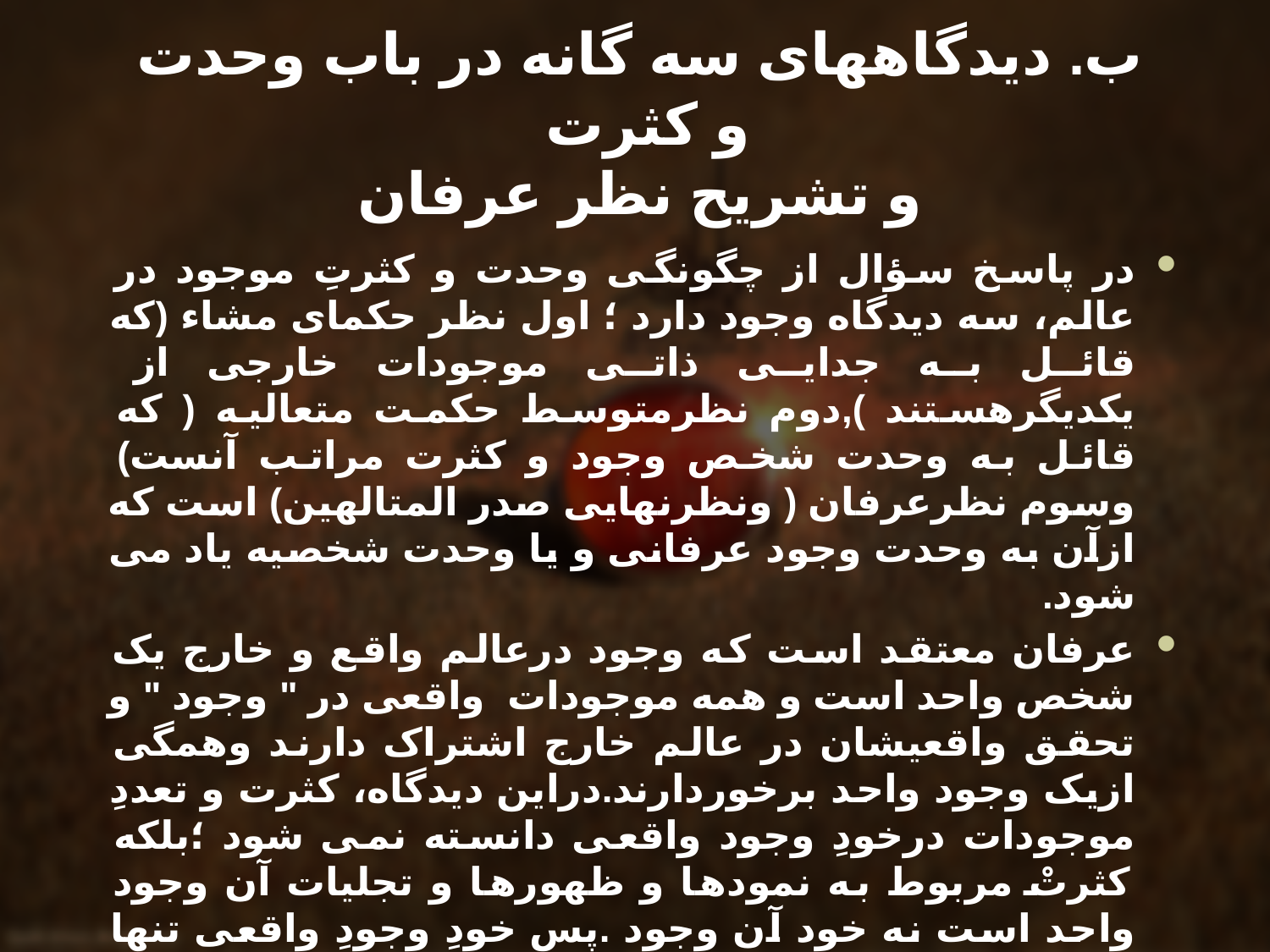

# ب. ديدگاههای سه گانه در باب وحدت و کثرت و تشريح نظر عرفان
در پاسخ سؤال از چگونگی وحدت و کثرتِ موجود در عالم، سه ديدگاه وجود دارد ؛ اول نظر حکمای مشاء (که قائل به جدايی ذاتی موجودات خارجی از يکديگرهستند ),دوم نظرمتوسط حکمت متعاليه ( که قائل به وحدت شخص وجود و کثرت مراتب آنست) وسوم نظرعرفان ( ونظرنهايی صدر المتالهين) است که ازآن به وحدت وجود عرفانی و يا وحدت شخصيه ياد می شود.
عرفان معتقد است که وجود درعالم واقع و خارج يک شخص واحد است و همه موجودات  واقعی در " وجود " و تحقق واقعيشان در عالم خارج اشتراک دارند وهمگی ازيک وجود واحد برخوردارند.دراين ديدگاه، کثرت و تعددِ موجودات درخودِ وجود واقعی دانسته نمی شود ؛بلکه کثرتْ مربوط به نمودها و ظهورها و تجليات آن وجود واحد است نه خود آن وجود .پس خودِ وجودِ واقعی تنها دارای صفتِ " وحدت " است و هيچ کثرت و تعدد و تمايزی دراصل آن راه ندارد؛ بدين ترتيب تعدد و ” کثرت ”نيزدرظهورها و نمودهای آن وجود واحد مطرح است .